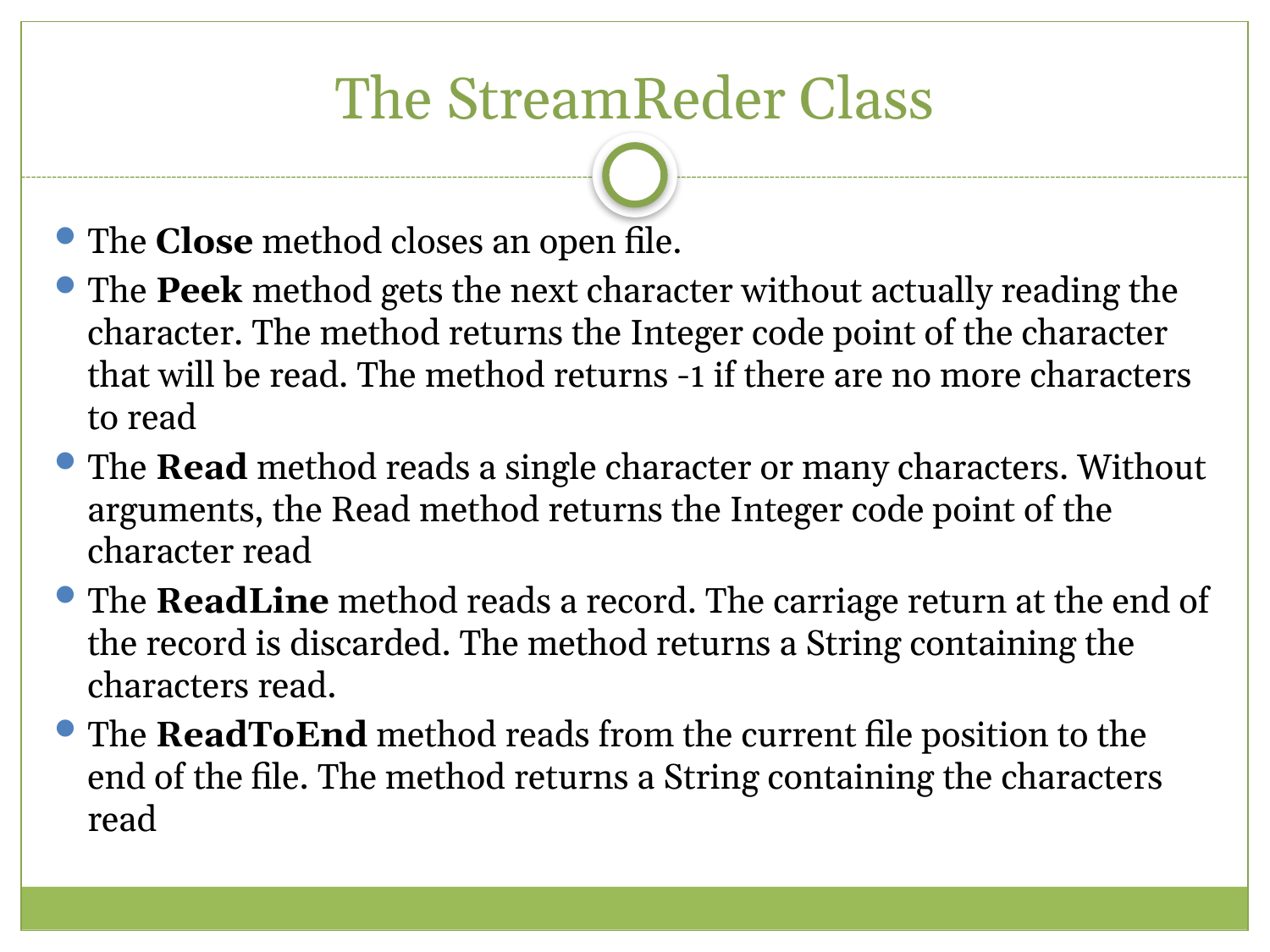

# The StreamReder Class
The Close method closes an open file.
The Peek method gets the next character without actually reading the character. The method returns the Integer code point of the character that will be read. The method returns -1 if there are no more characters to read
The Read method reads a single character or many characters. Without arguments, the Read method returns the Integer code point of the character read
The ReadLine method reads a record. The carriage return at the end of the record is discarded. The method returns a String containing the characters read.
The ReadToEnd method reads from the current file position to the end of the file. The method returns a String containing the characters read